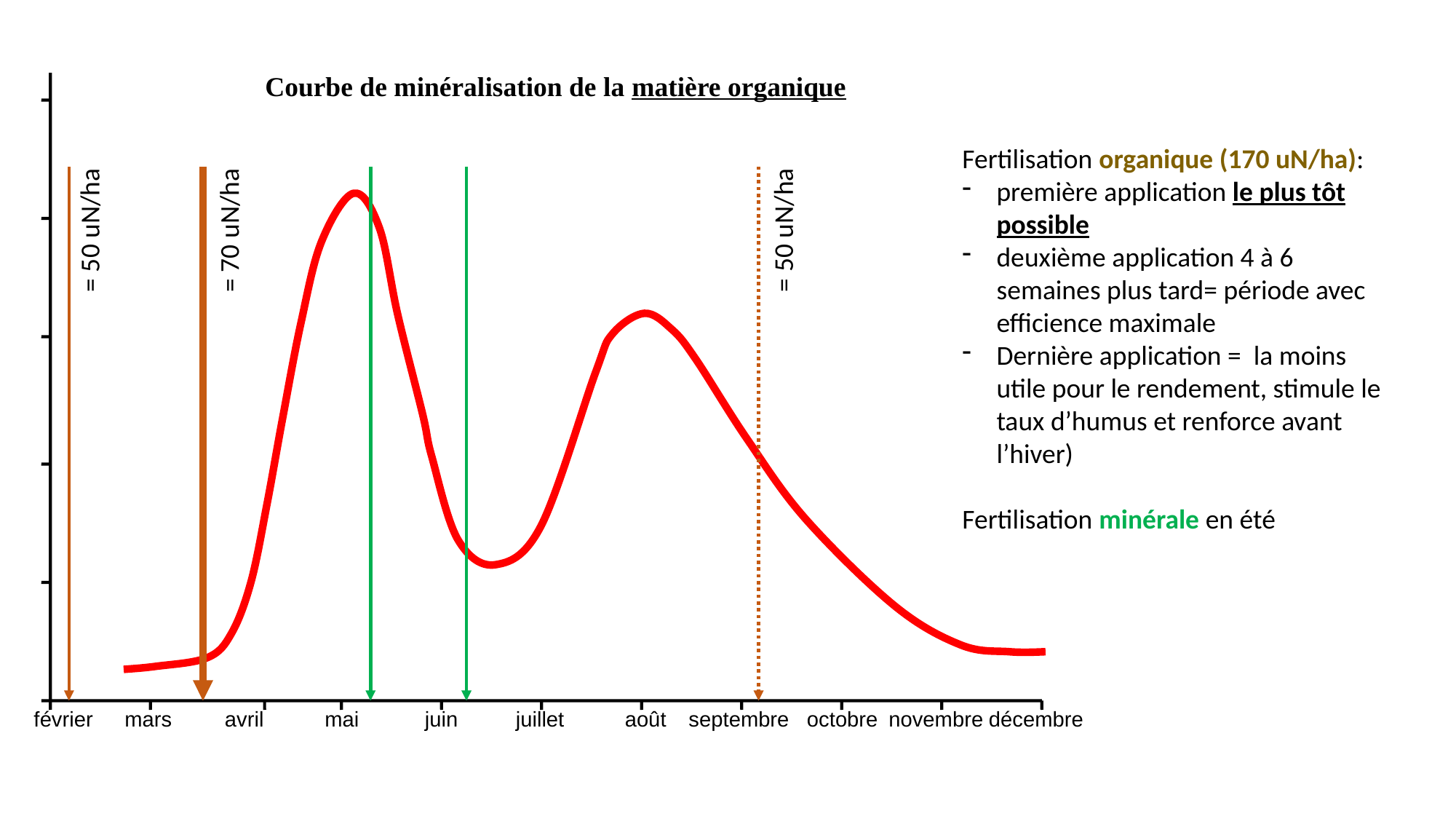

Courbe de minéralisation de la matière organique

Fertilisation organique (170 uN/ha):
première application le plus tôt possible
deuxième application 4 à 6 semaines plus tard= période avec efficience maximale
Dernière application =  la moins utile pour le rendement, stimule le taux d’humus et renforce avant l’hiver)

Fertilisation minérale en été

 = 50 uN/ha
 = 70 uN/ha
 = 50 uN/ha

février

mars

avril

mai

juin

juillet

août

septembre

octobre

novembre

décembre